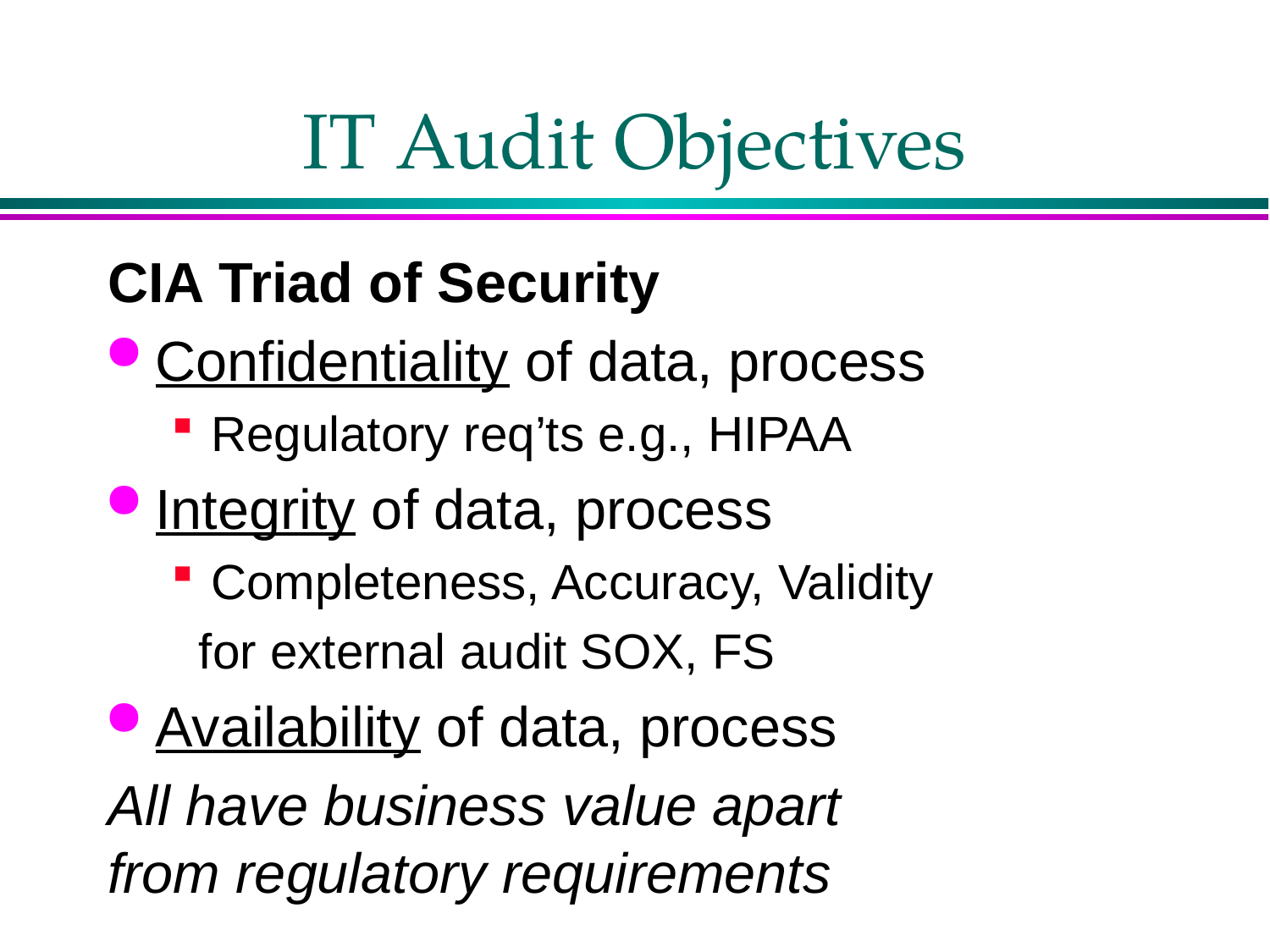

# IT Audit Objectives
CIA Triad of Security
Confidentiality of data, process
Regulatory req’ts e.g., HIPAA
Integrity of data, process
Completeness, Accuracy, Validity
  for external audit SOX, FS
Availability of data, process
All have business value apart
from regulatory requirements